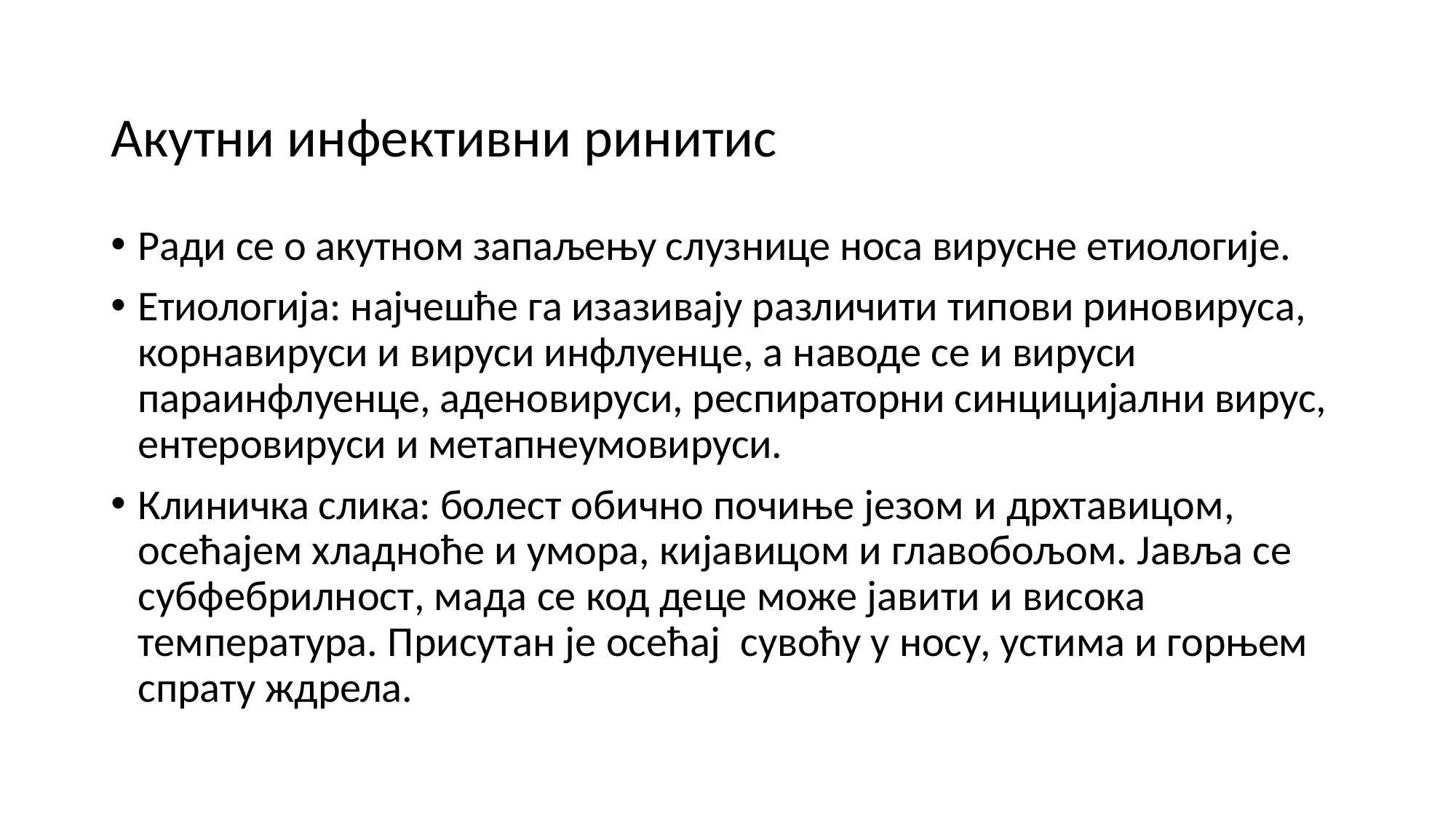

# Акутни инфективни ринитис
Ради се о акутном запаљењу слузнице носа вирусне етиологије.
Етиологија: најчешће га изазивају различити типови риновируса, корнавируси и вируси инфлуенце, а наводе се и вируси параинфлуенце, аденовируси, респираторни синцицијални вирус, ентеровируси и метапнеумовируси.
Клиничка слика: болест обично почиње језом и дрхтавицом, осећајем хладноће и умора, кијавицом и главобољом. Јавља се субфебрилност, мада се код деце може јавити и висока температура. Присутан је осећај  сувоћу у носу, устима и горњем спрату ждрела.